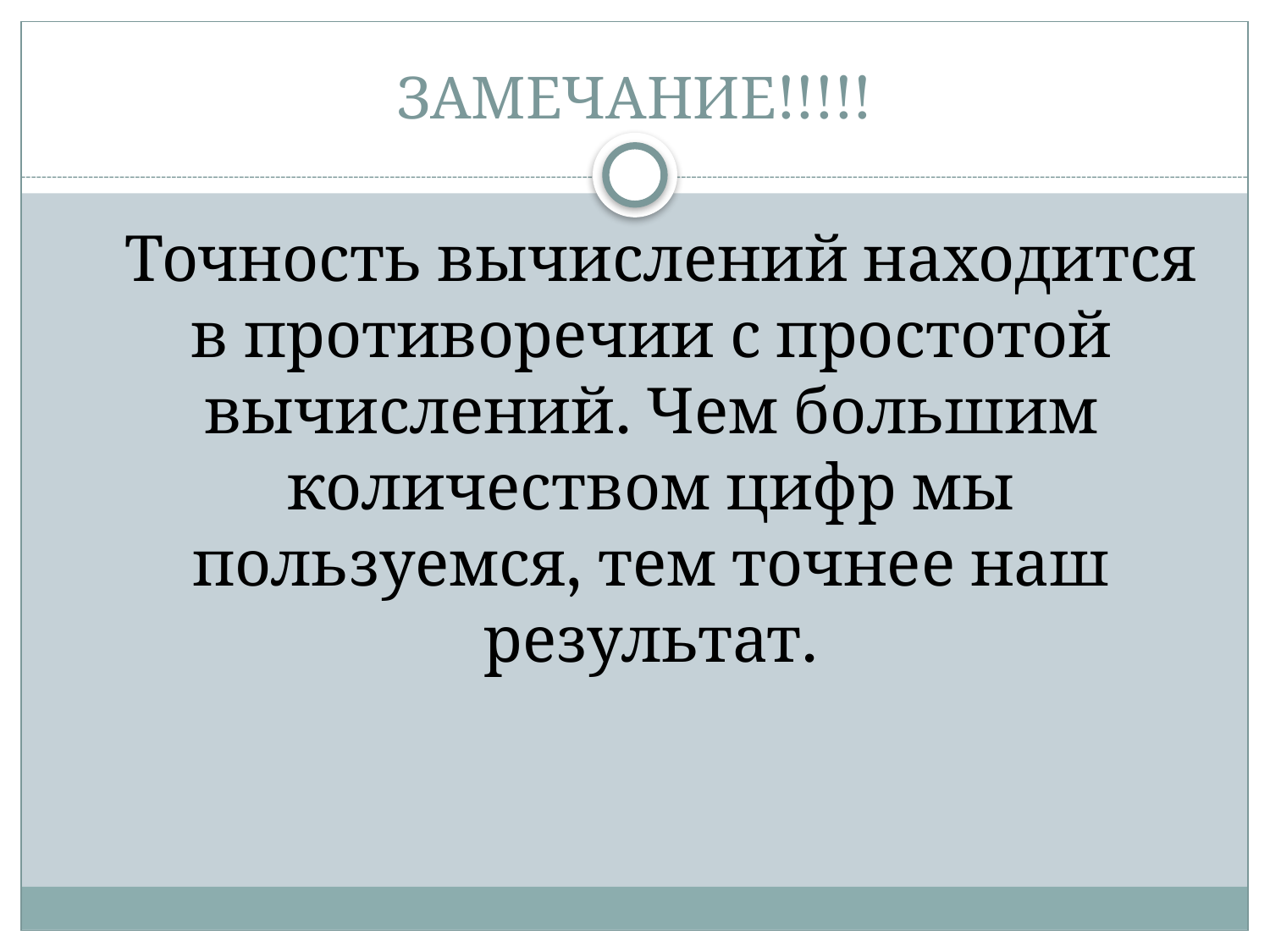

# ЗАМЕЧАНИЕ!!!!!
     Точность вычислений находится в противоречии с простотой вычислений. Чем большим количеством цифр мы пользуемся, тем точнее наш результат.